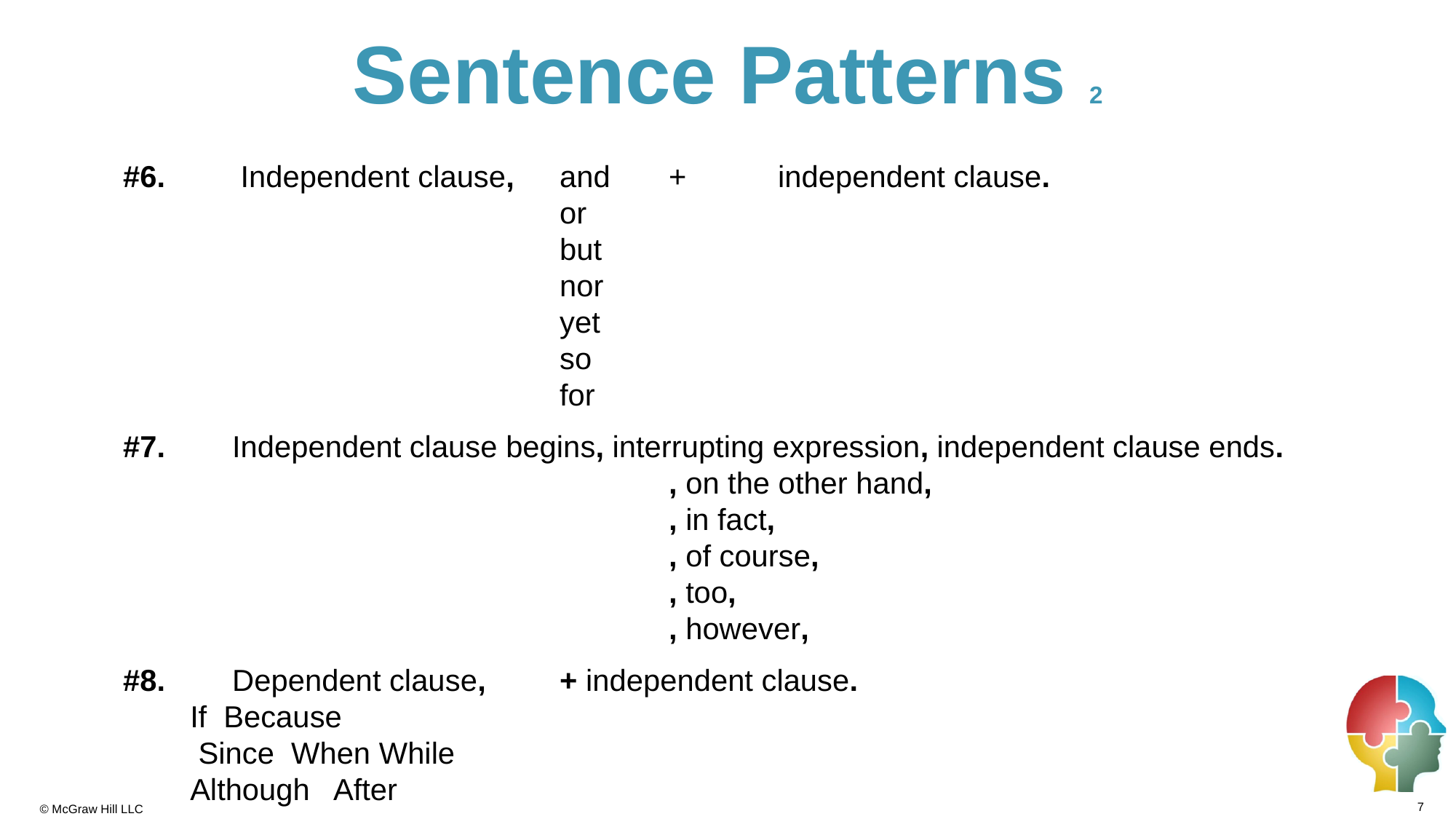

# Sentence Patterns 2
#6.	 Independent clause, 	and	+	independent clause.
				or
				but
				nor
				yet
				so
				for
#7. 	Independent clause begins, interrupting expression, independent clause ends.
					, on the other hand,
					, in fact,
					, of course,
					, too,
					, however,
#8.	Dependent clause,	+ independent clause.
        If  Because
         Since  When While
        Although   After
7